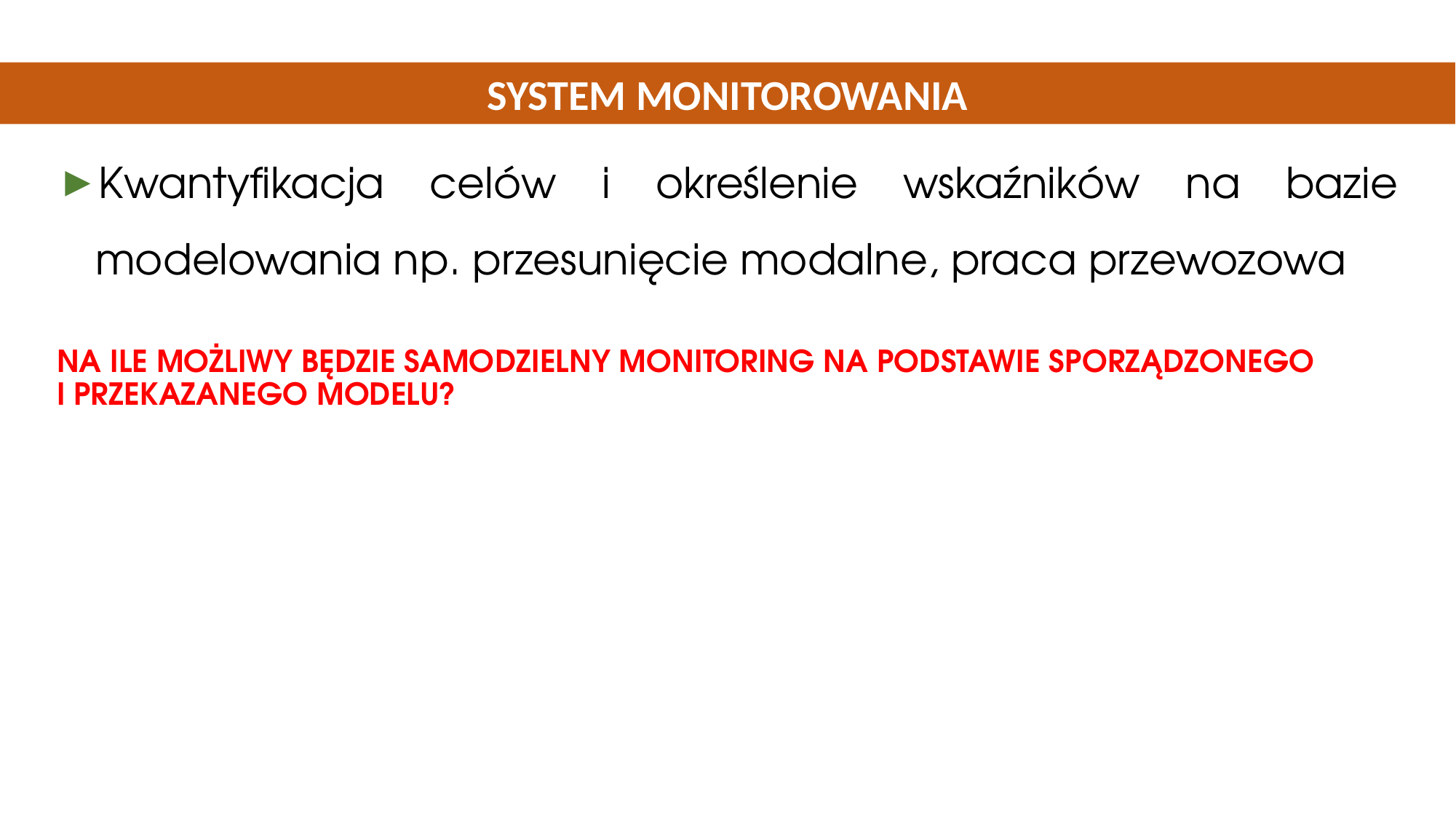

SYSTEM MONITOROWANIA
Kwantyfikacja celów i określenie wskaźników na bazie modelowania np. przesunięcie modalne, praca przewozowa

NA ILE MOŻLIWY BĘDZIE SAMODZIELNY MONITORING NA PODSTAWIE SPORZĄDZONEGO
I PRZEKAZANEGO MODELU?